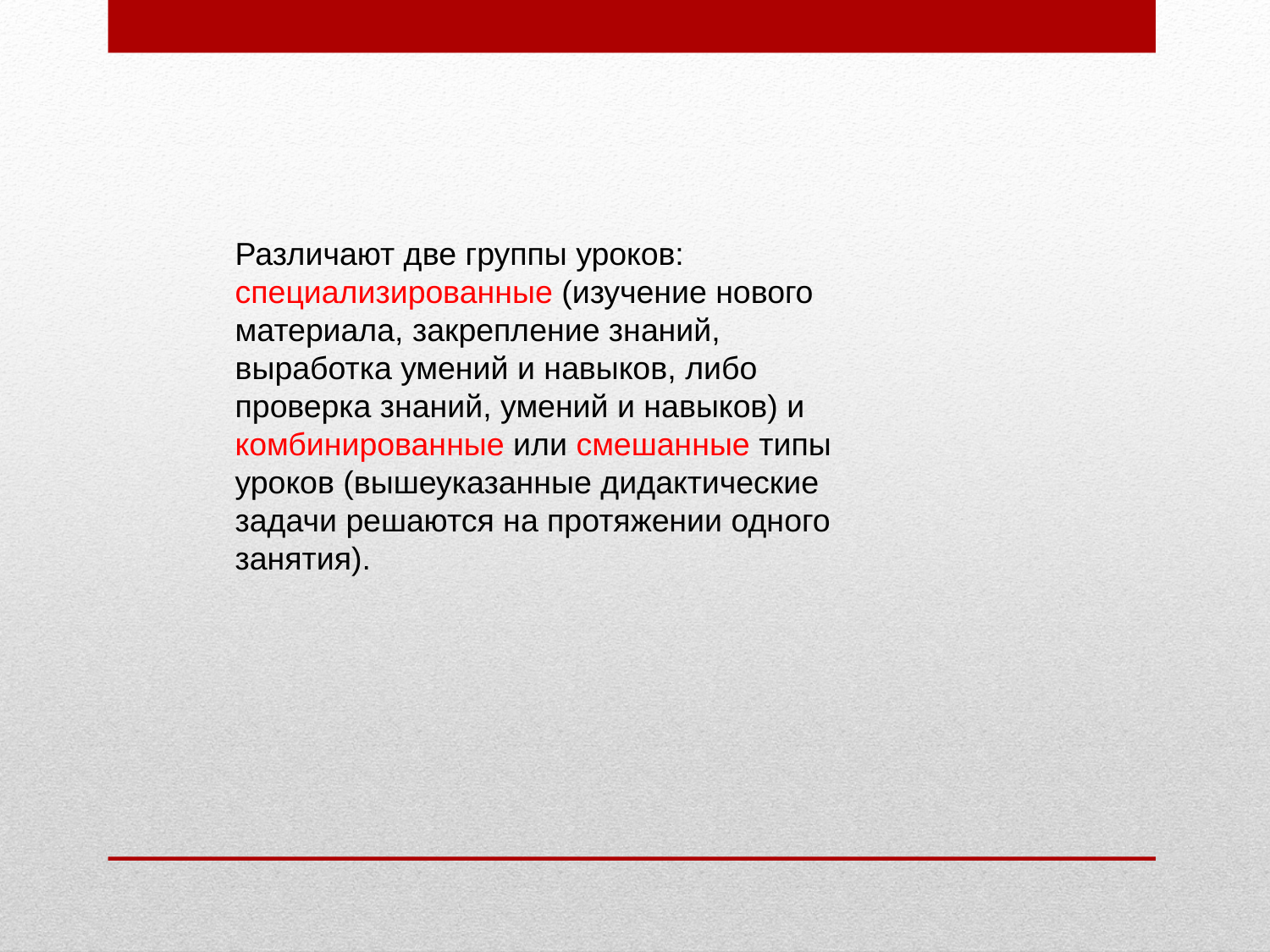

Различают две группы уроков: специализированные (изучение нового материала, закрепление знаний, выработка умений и навыков, либо проверка знаний, умений и навыков) и комбинированные или смешанные типы уроков (вышеуказанные дидактические задачи решаются на протяжении одного занятия).